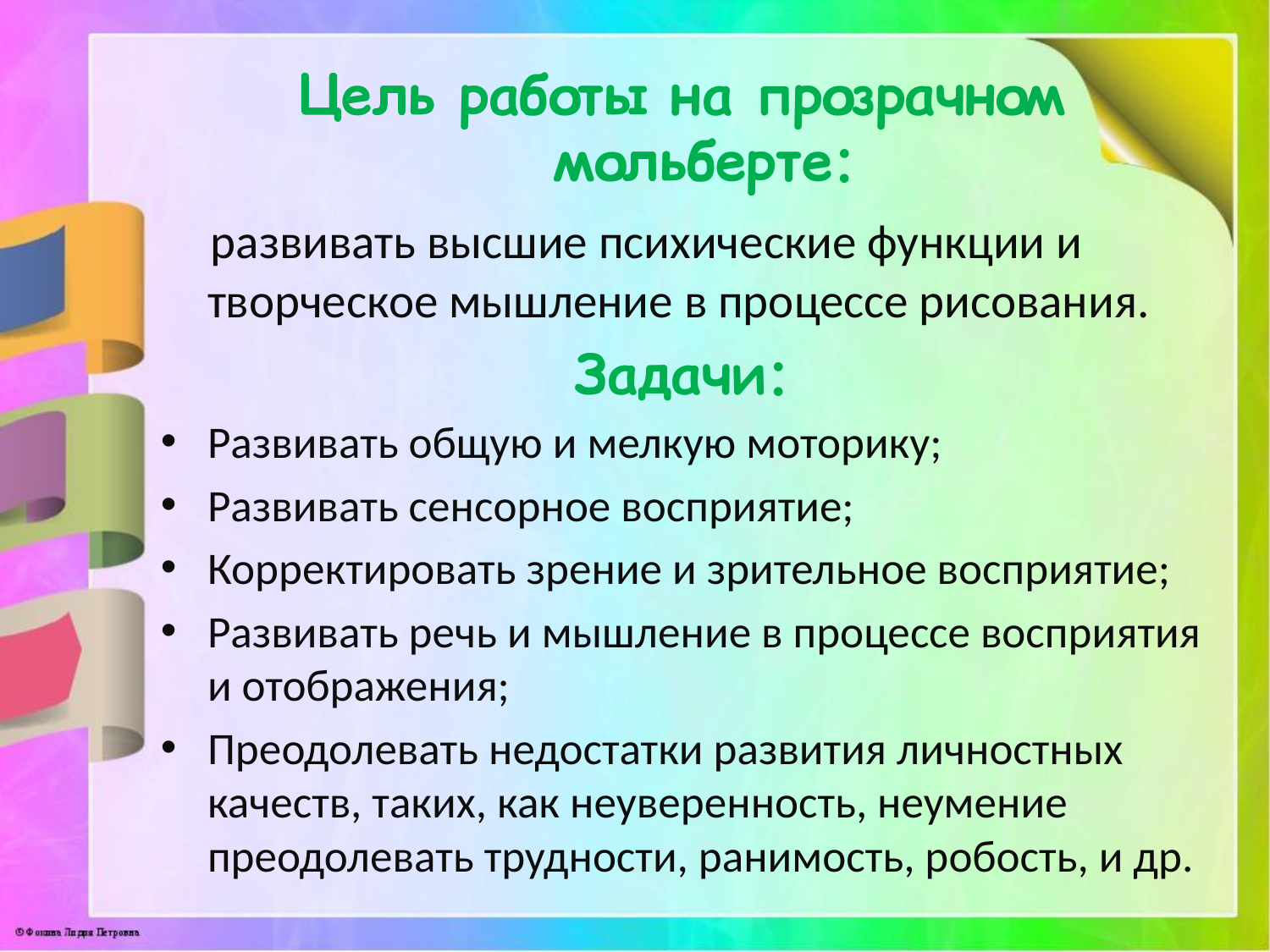

Цель работы на прозрачном мольберте:
    развивать высшие психические функции и творческое мышление в процессе рисования.
Задачи:
Развивать общую и мелкую моторику;
Развивать сенсорное восприятие;
Корректировать зрение и зрительное восприятие;
Развивать речь и мышление в процессе восприятия и отображения;
Преодолевать недостатки развития личностных качеств, таких, как неуверенность, неумение преодолевать трудности, ранимость, робость, и др.